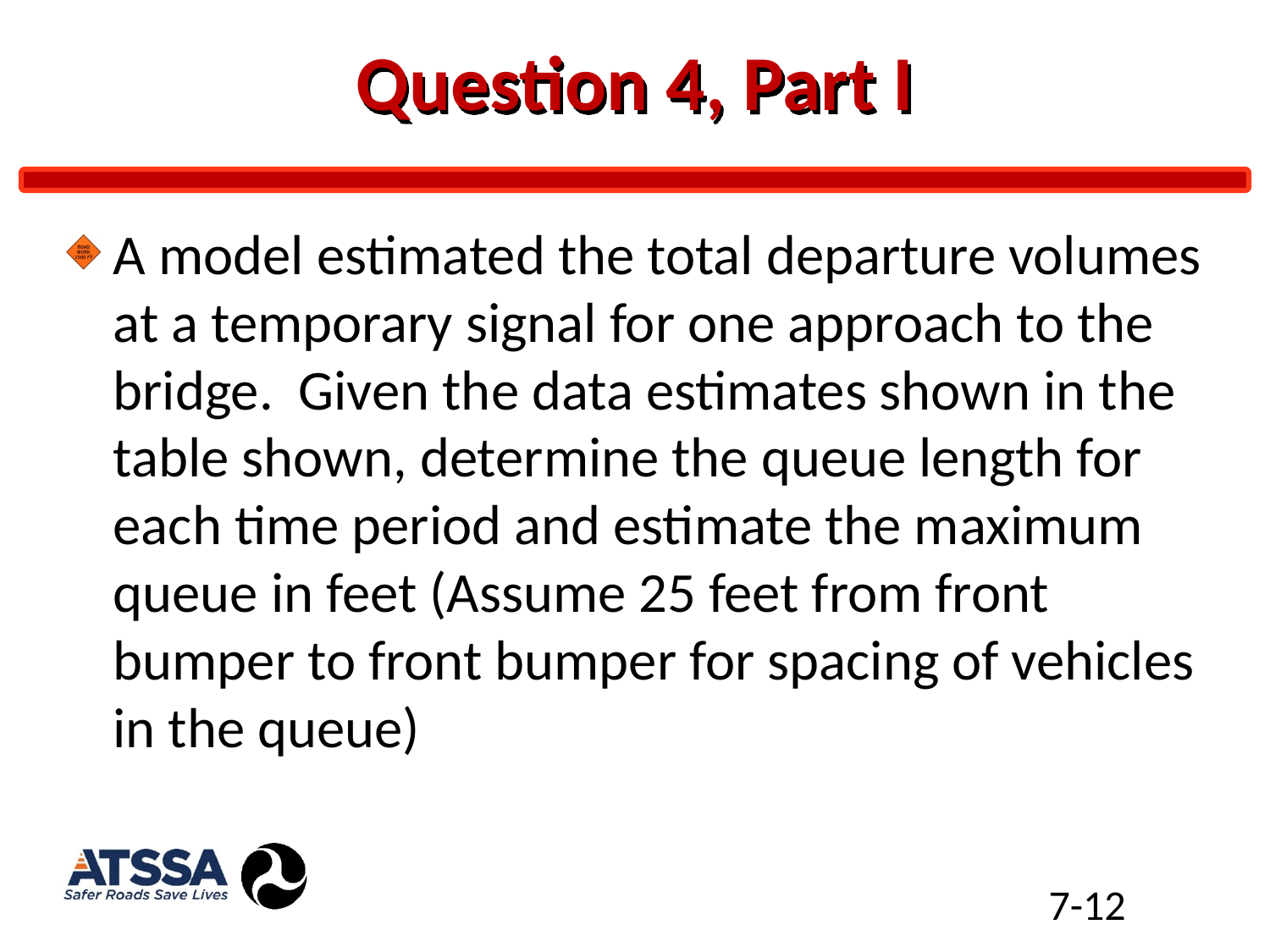

# Question 4, Part I
A model estimated the total departure volumes at a temporary signal for one approach to the bridge.  Given the data estimates shown in the table shown, determine the queue length for each time period and estimate the maximum queue in feet (Assume 25 feet from front bumper to front bumper for spacing of vehicles in the queue)